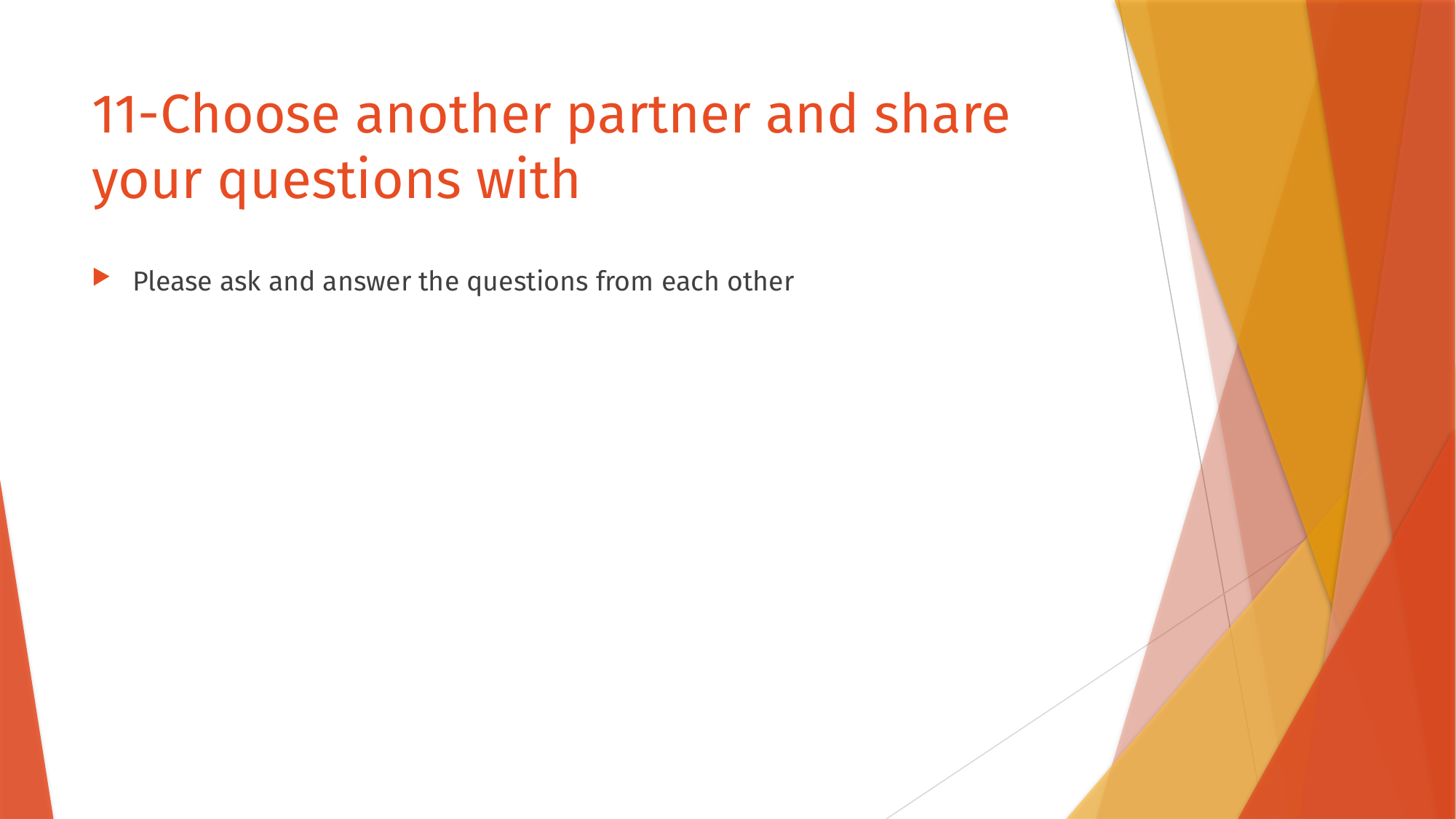

# 11-Choose another partner and share your questions with
Please ask and answer the questions from each other